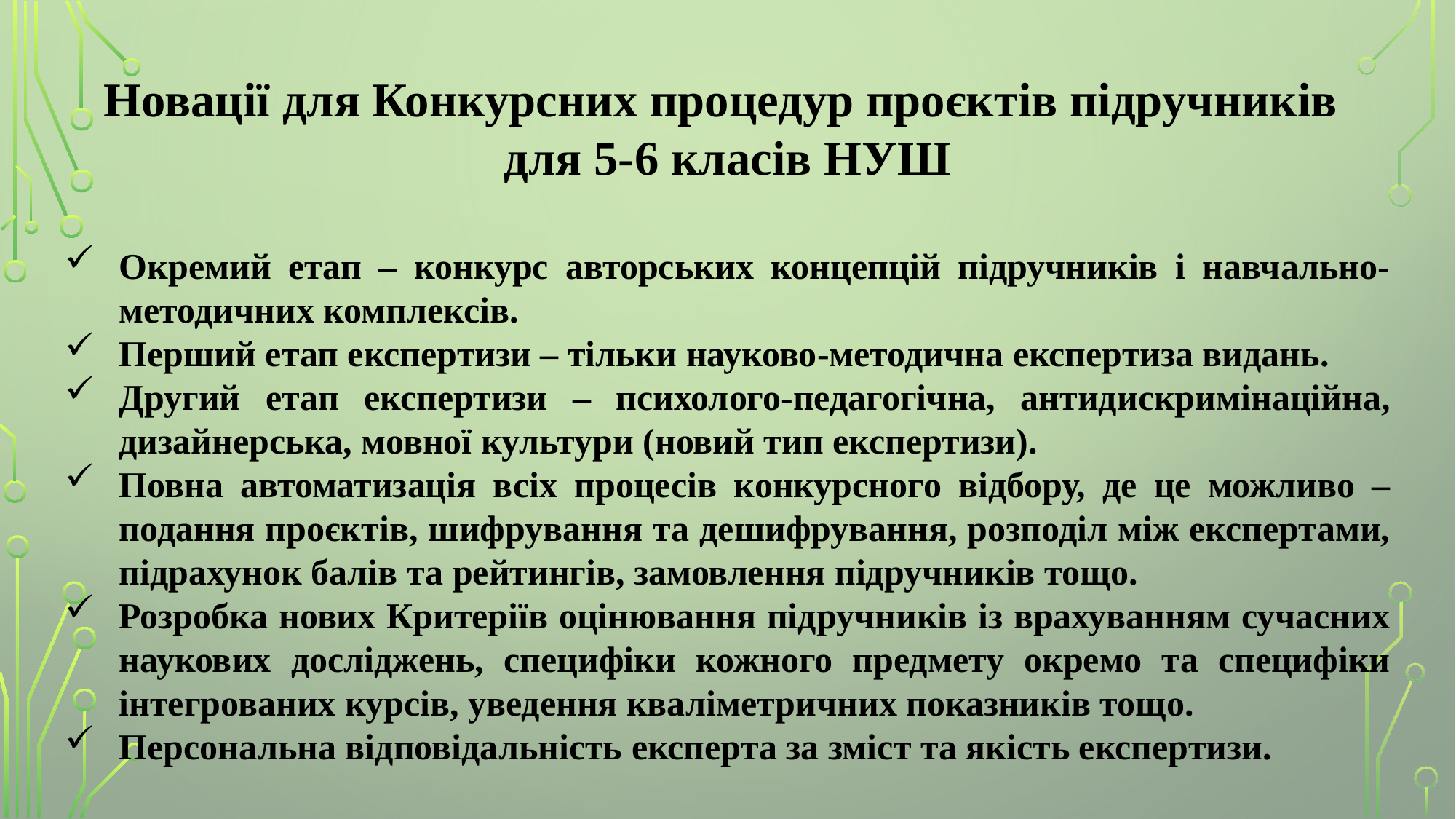

Новації для Конкурсних процедур проєктів підручників
для 5-6 класів НУШ

Окремий етап – конкурс авторських концепцій підручників і навчально-методичних комплексів.
Перший етап експертизи – тільки науково-методична експертиза видань.
Другий етап експертизи – психолого-педагогічна, антидискримінаційна, дизайнерська, мовної культури (новий тип експертизи).
Повна автоматизація всіх процесів конкурсного відбору, де це можливо – подання проєктів, шифрування та дешифрування, розподіл між експертами, підрахунок балів та рейтингів, замовлення підручників тощо.
Розробка нових Критеріїв оцінювання підручників із врахуванням сучасних наукових досліджень, специфіки кожного предмету окремо та специфіки інтегрованих курсів, уведення кваліметричних показників тощо.
Персональна відповідальність експерта за зміст та якість експертизи.